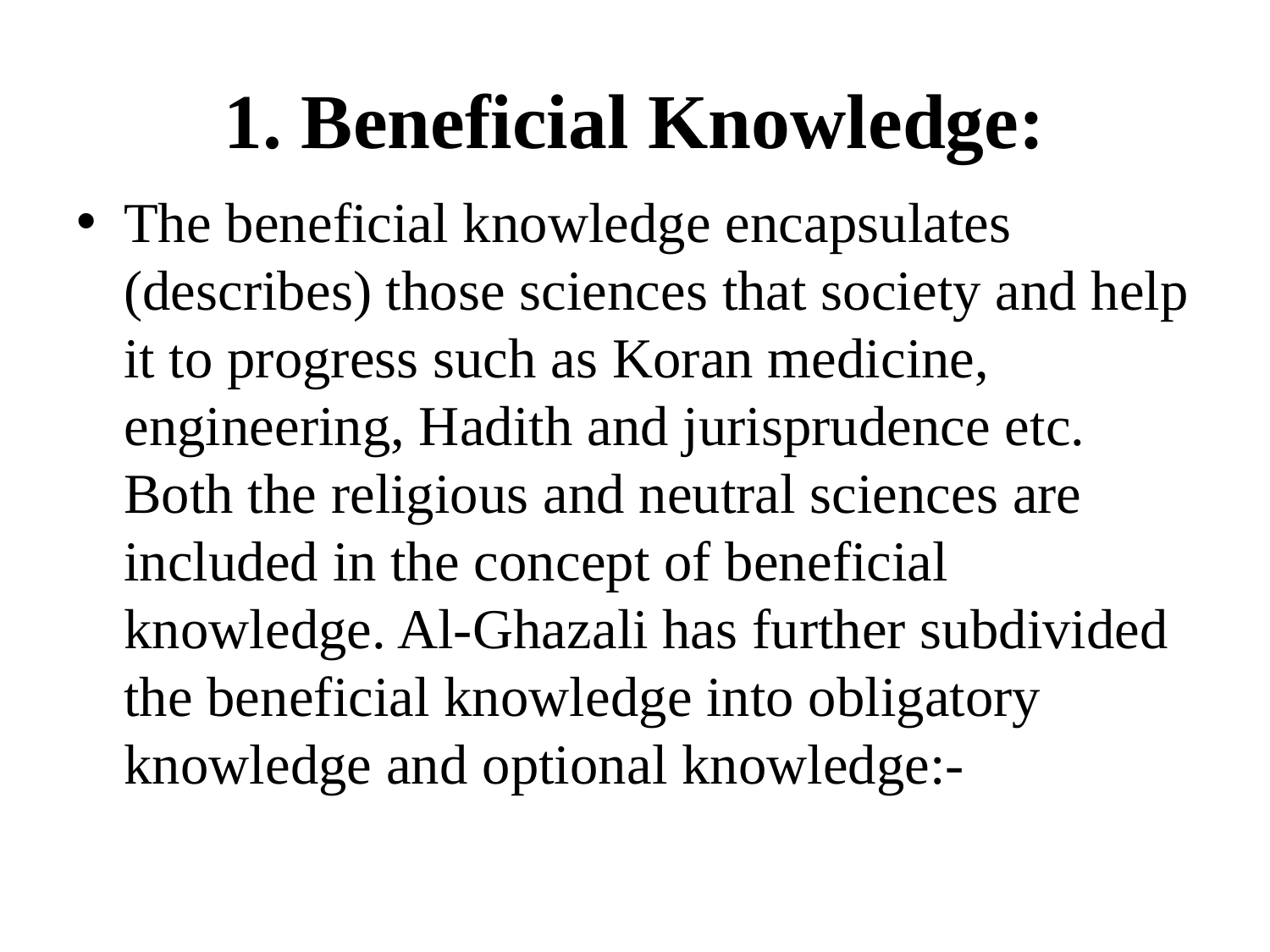

# 1. Beneficial Knowledge:
The beneficial knowledge encapsulates (describes) those sciences that society and help it to progress such as Koran medicine, engineering, Hadith and jurisprudence etc. Both the religious and neutral sciences are included in the concept of beneficial knowledge. Al-Ghazali has further subdivided the beneficial knowledge into obligatory knowledge and optional knowledge:-